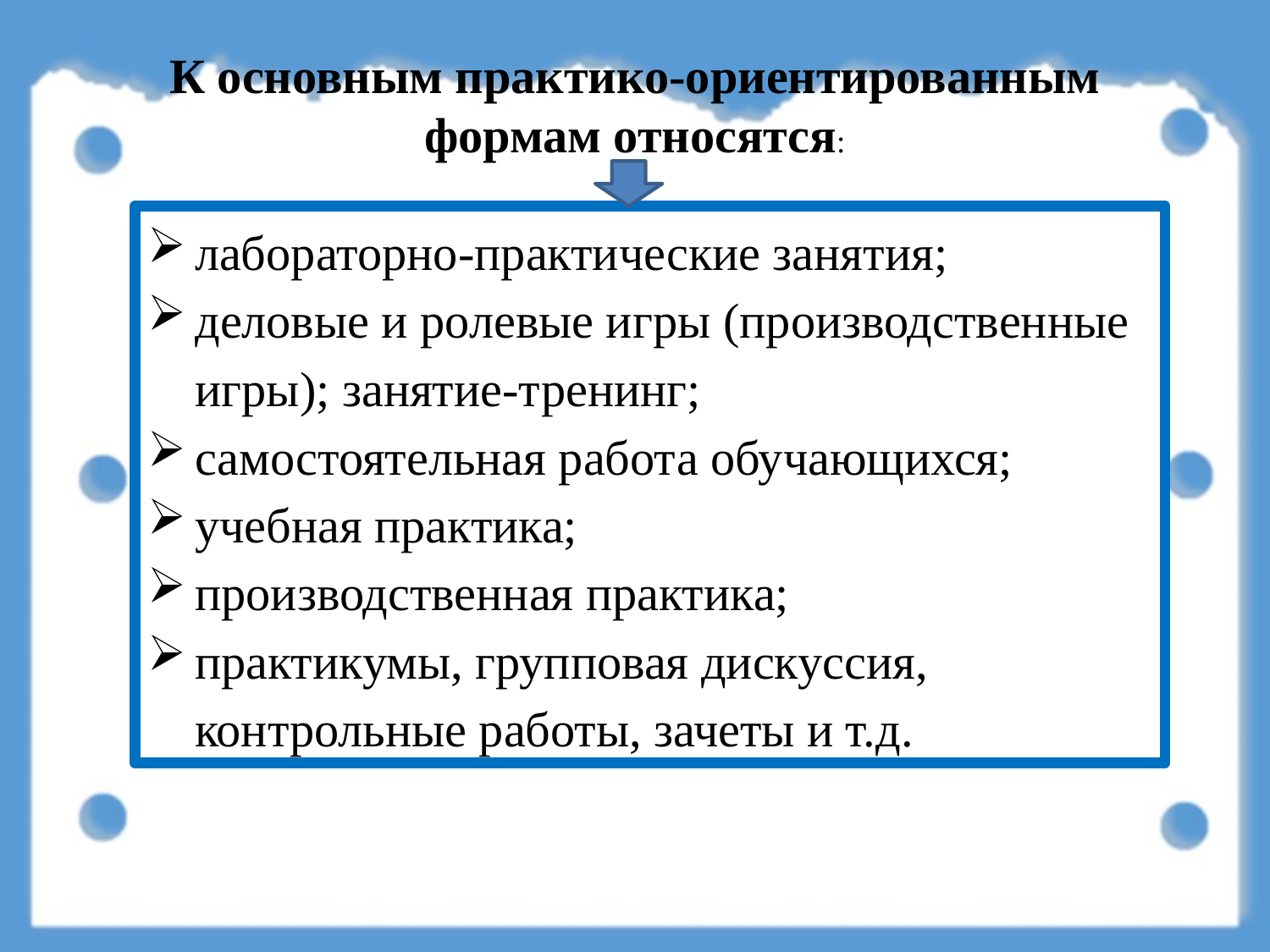

# К основным практико-ориентированным формам относятся:

лабораторно-практические занятия;
деловые и ролевые игры (производственные игры); занятие-тренинг;
самостоятельная работа обучающихся;
учебная практика;
производственная практика;
практикумы, групповая дискуссия, контрольные работы, зачеты и т.д.